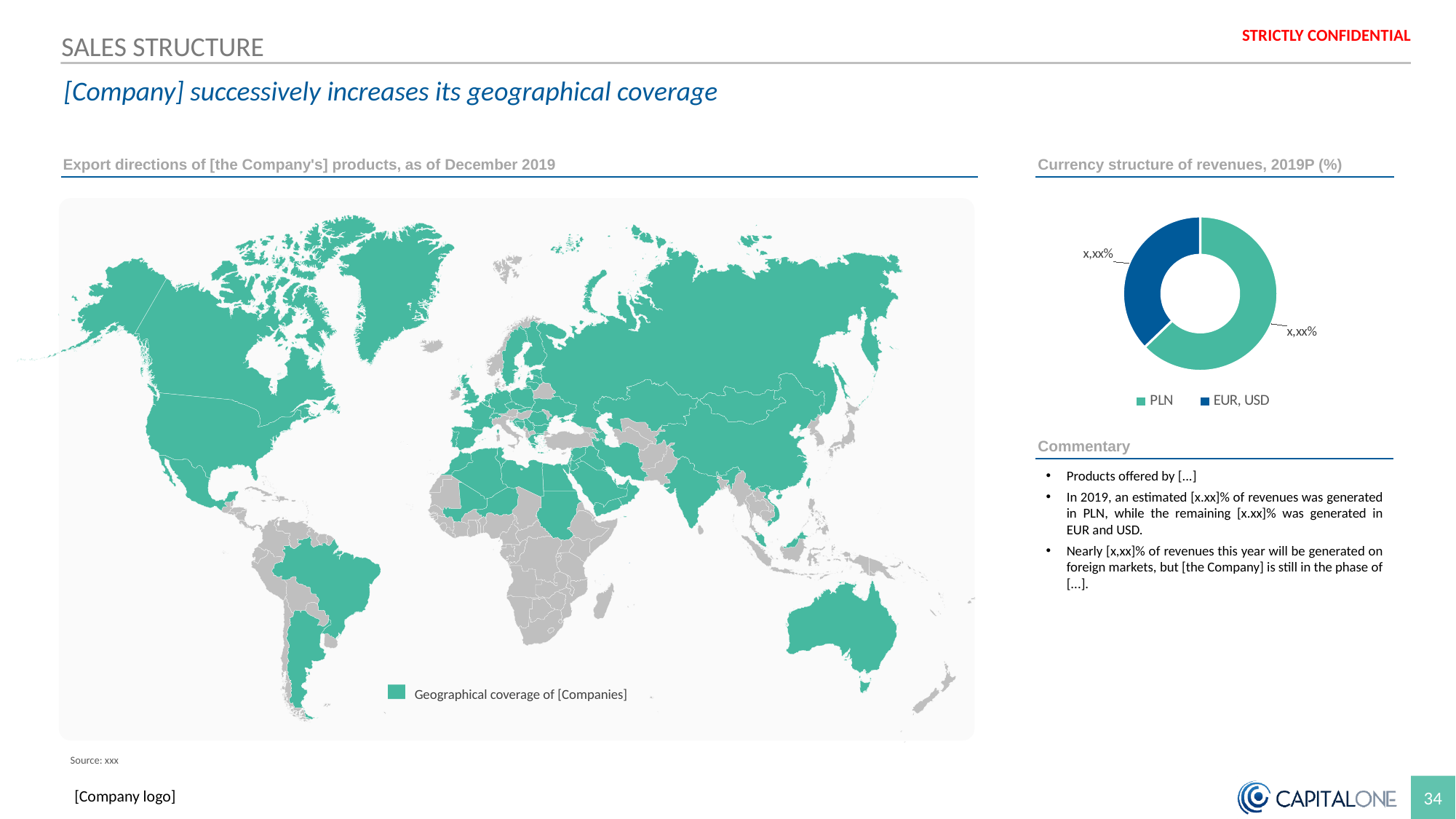

SALES STRUCTURE
[Company] successively increases its geographical coverage
Export directions of [the Company's] products, as of December 2019
Currency structure of revenues, 2019P (%)

### Chart

| Category | Column2 |
|---|---|
| PLN | 0.628 |
| EUR, USD | 0.372 |

Commentary
Products offered by [...]
In 2019, an estimated [x.xx]% of revenues was generated in PLN, while the remaining [x.xx]% was generated in EUR and USD.
Nearly [x,xx]% of revenues this year will be generated on foreign markets, but [the Company] is still in the phase of [...].

Geographical coverage of [Companies]

Source: xxx